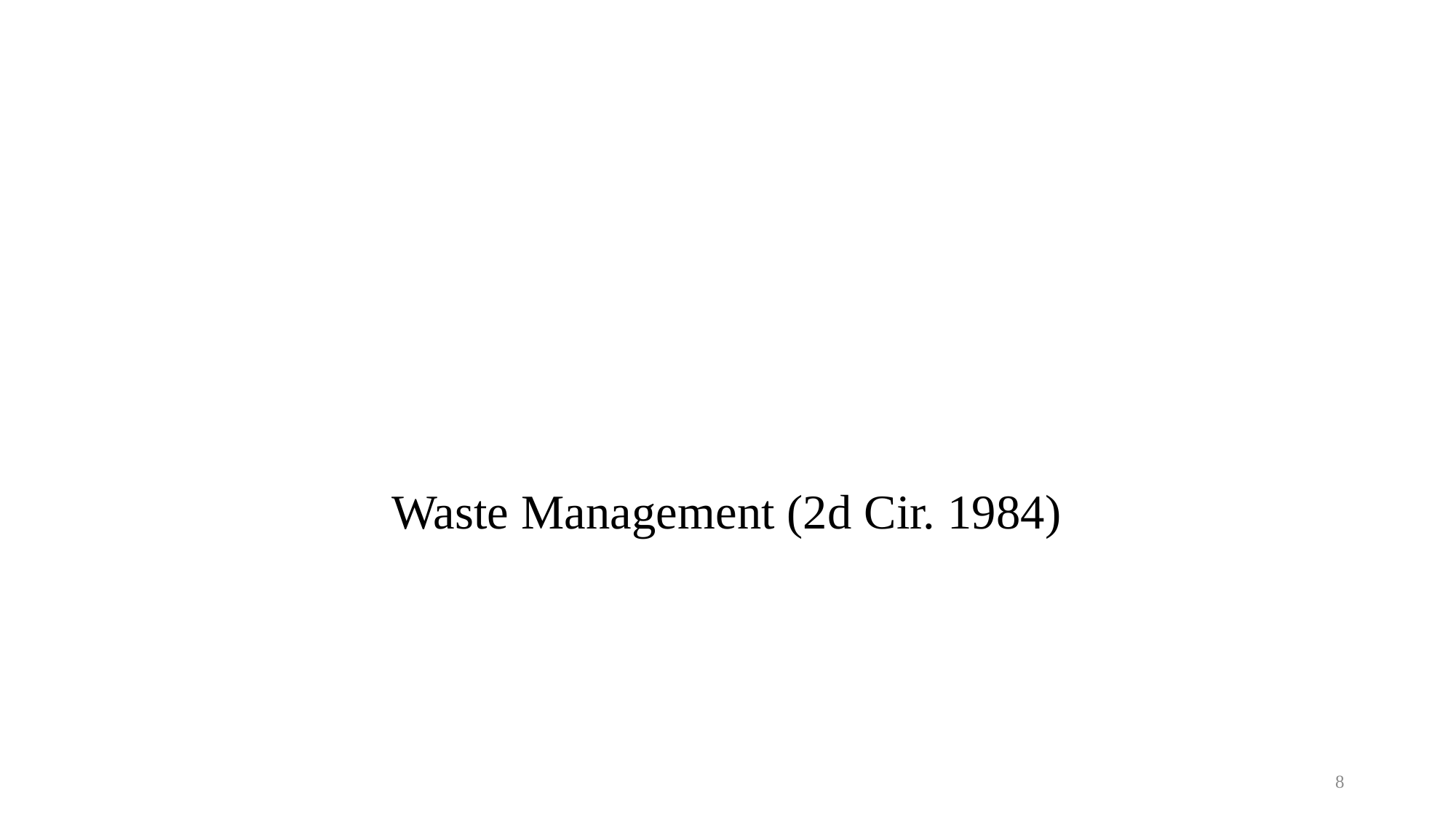

# Waste Management (2d Cir. 1984)

8